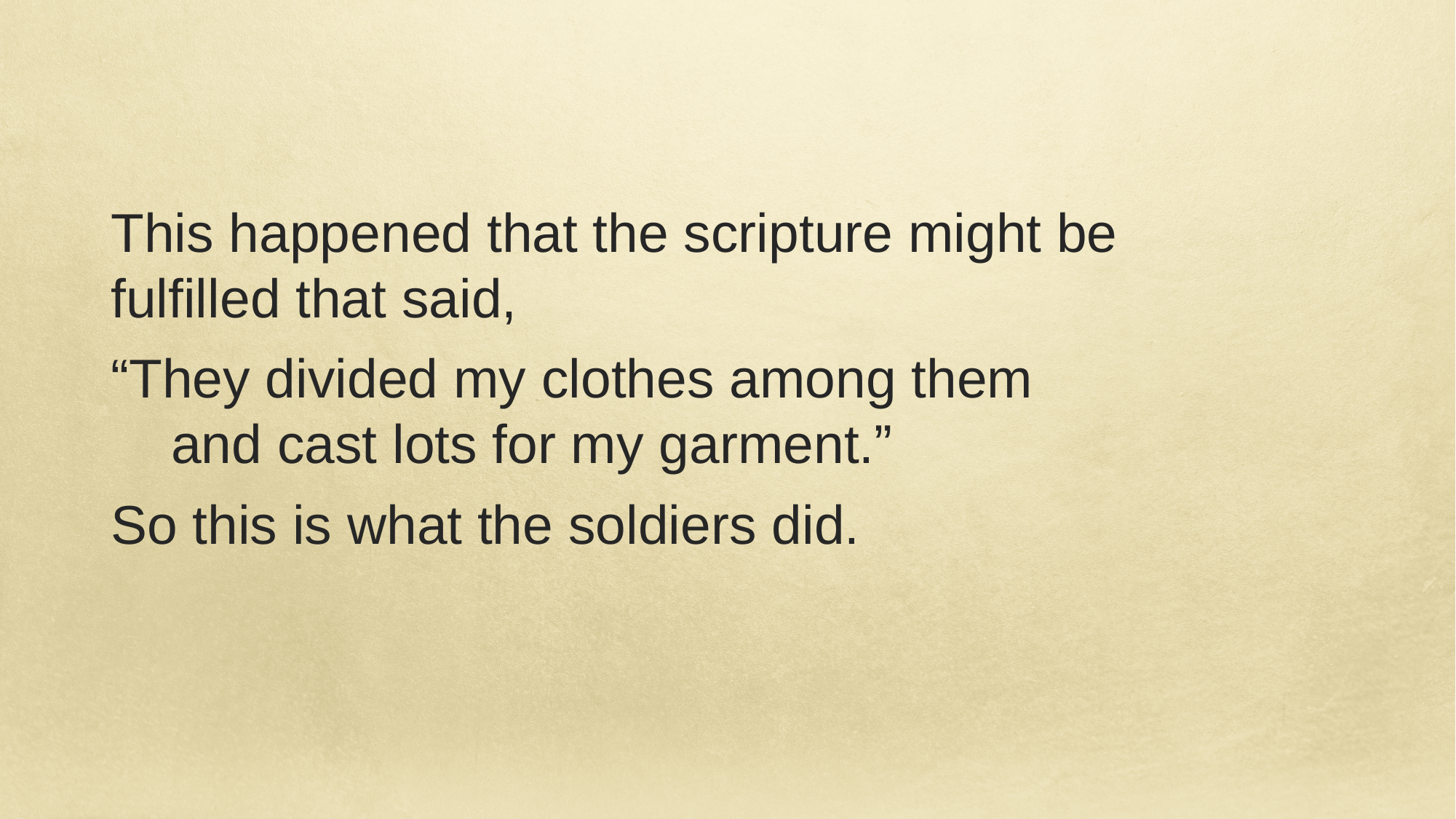

This happened that the scripture might be fulfilled that said,
“They divided my clothes among them
    and cast lots for my garment.”
So this is what the soldiers did.